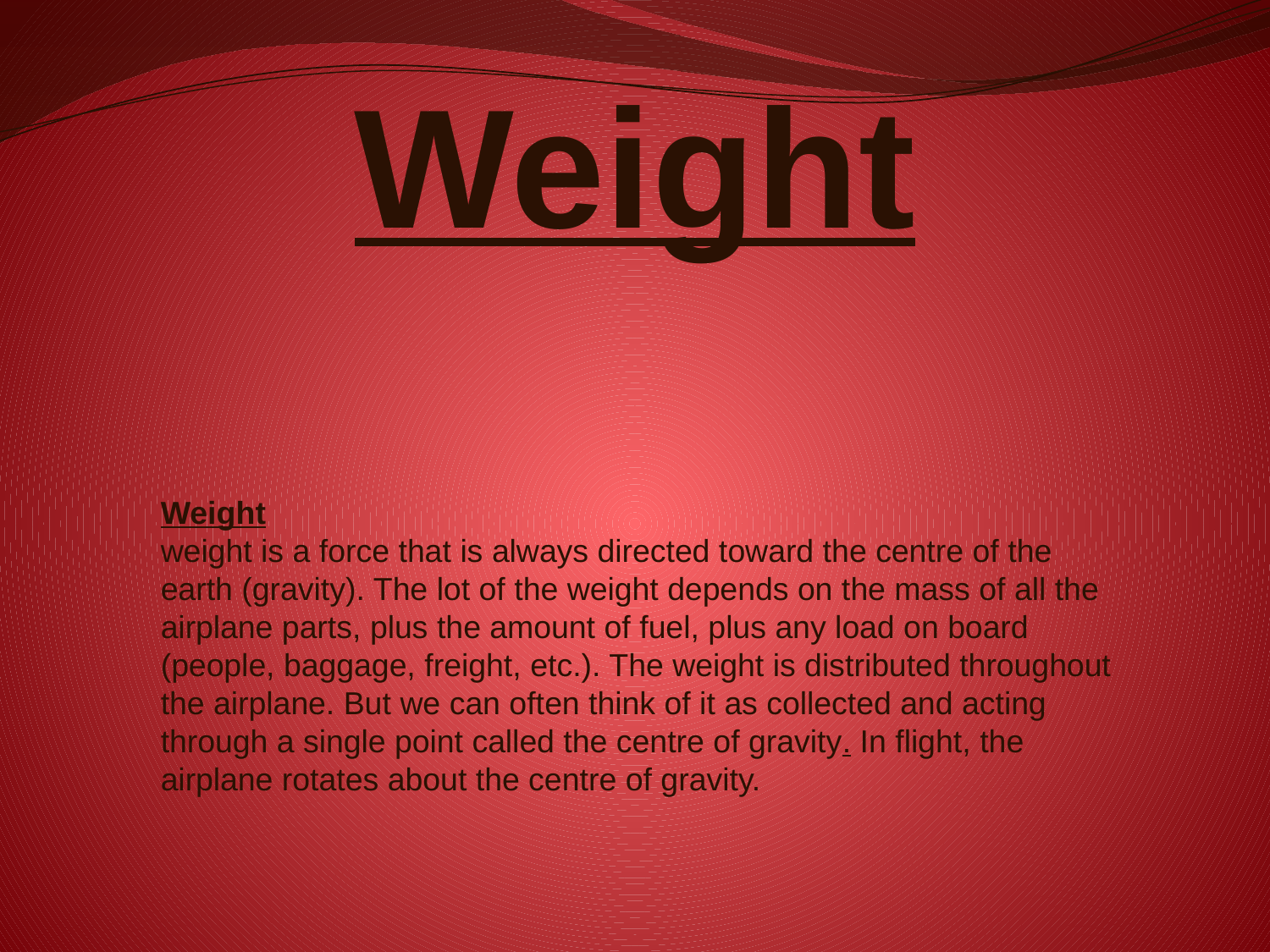

Weight

Weight
weight is a force that is always directed toward the centre of the earth (gravity). The lot of the weight depends on the mass of all the airplane parts, plus the amount of fuel, plus any load on board (people, baggage, freight, etc.). The weight is distributed throughout the airplane. But we can often think of it as collected and acting through a single point called the centre of gravity. In flight, the airplane rotates about the centre of gravity.